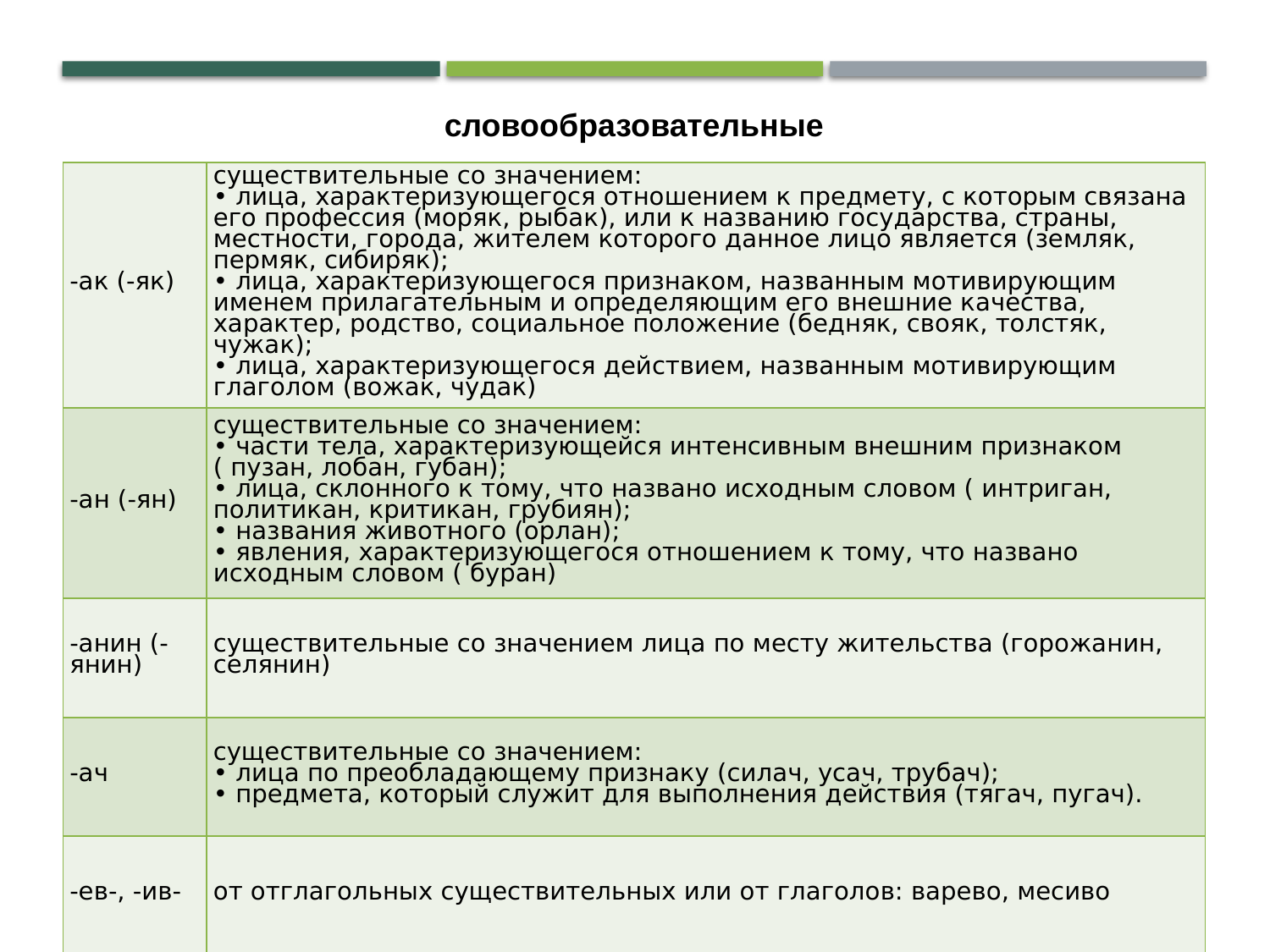

словообразовательные
| -ак (-як) | существительные со значением:  • лица, характеризующегося отношением к предмету, с которым связана его профессия (моряк, рыбак), или к названию государства, страны, местности, города, жителем которого данное лицо является (земляк, пермяк, сибиряк);  • лица, характеризующегося признаком, названным мотивирующим именем прилагательным и определяющим его внешние качества, характер, родство, социальное положение (бедняк, свояк, толстяк, чужак);  • лица, характеризующегося действием, названным мотивирующим глаголом (вожак, чудак) |
| --- | --- |
| -ан (-ян) | существительные со значением:  • части тела, характеризующейся интенсивным внешним признаком ( пузан, лобан, губан);  • лица, склонного к тому, что названо исходным словом ( интриган, политикан, критикан, грубиян);  • названия животного (орлан);  • явления, характеризующегося отношением к тому, что названо исходным словом ( буран) |
| -анин (-янин) | существительные со значением лица по месту жительства (горожанин, селянин) |
| -ач | существительные со значением:  • лица по преобладающему признаку (силач, усач, трубач);  • предмета, который служит для выполнения действия (тягач, пугач). |
| -ев-, -ив- | от отглагольных существительных или от глаголов: варево, месиво |
4